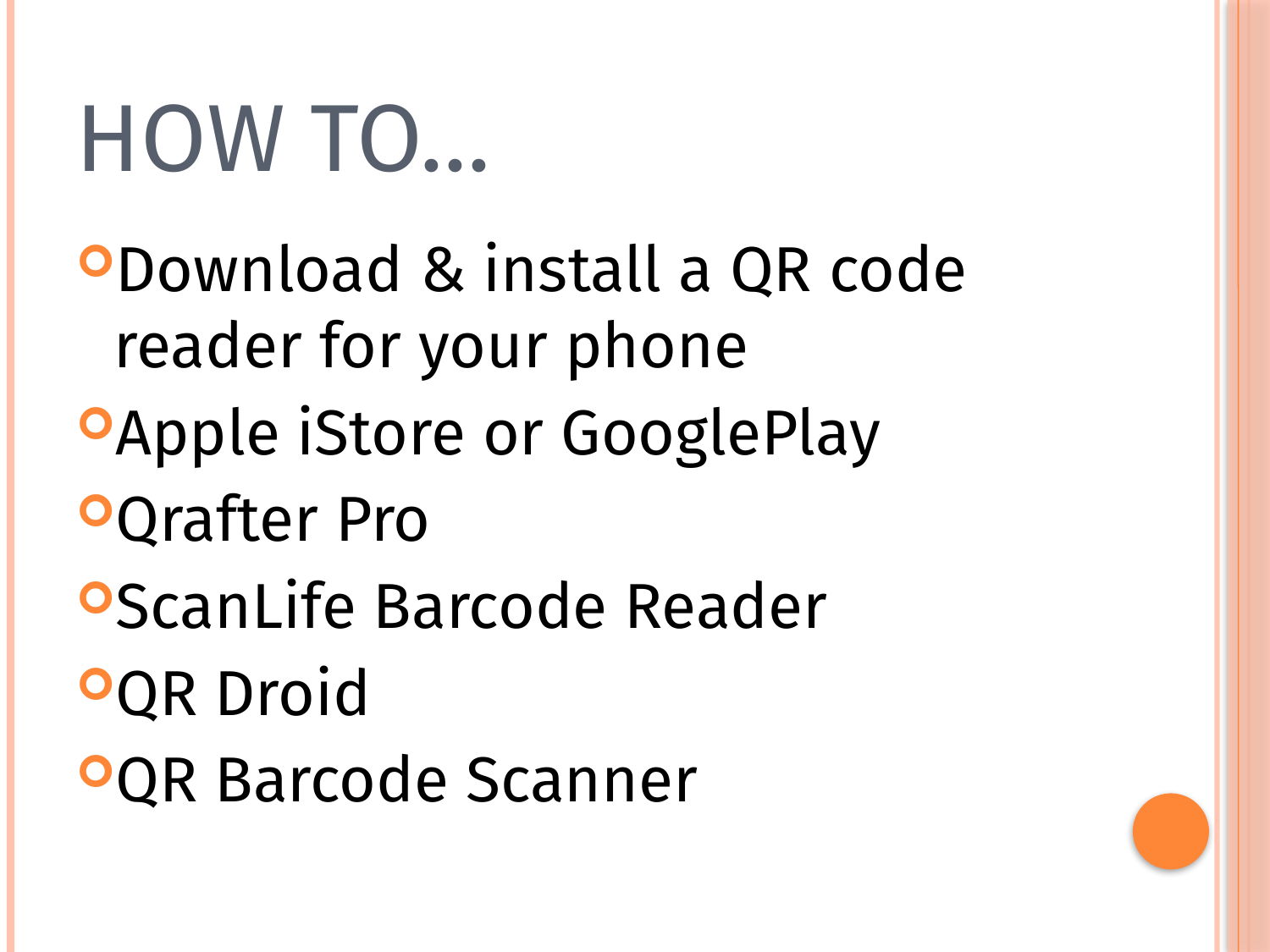

# How to…
Download & install a QR code reader for your phone
Apple iStore or GooglePlay
Qrafter Pro
ScanLife Barcode Reader
QR Droid
QR Barcode Scanner